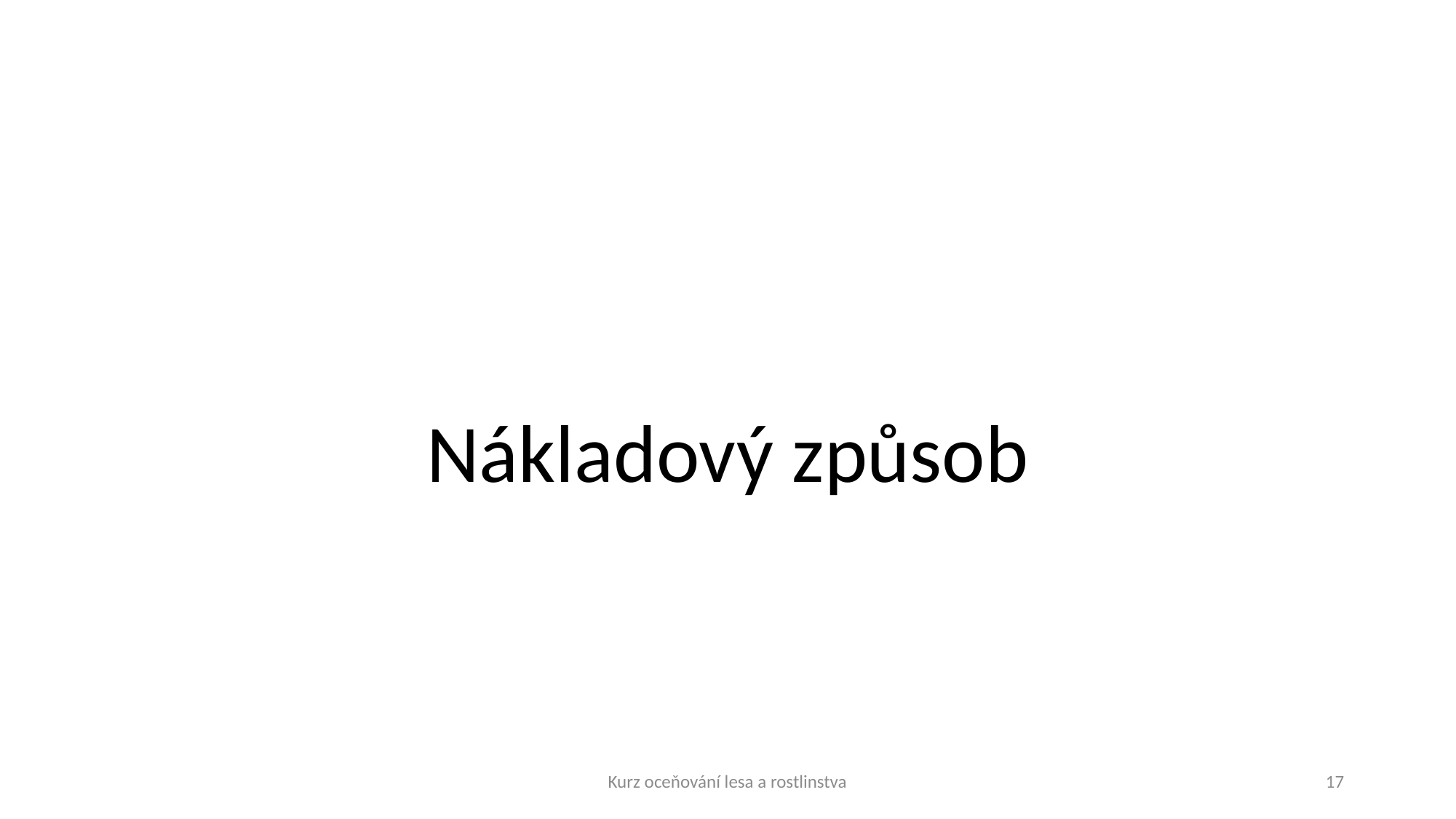

Nákladový způsob
Kurz oceňování lesa a rostlinstva
17